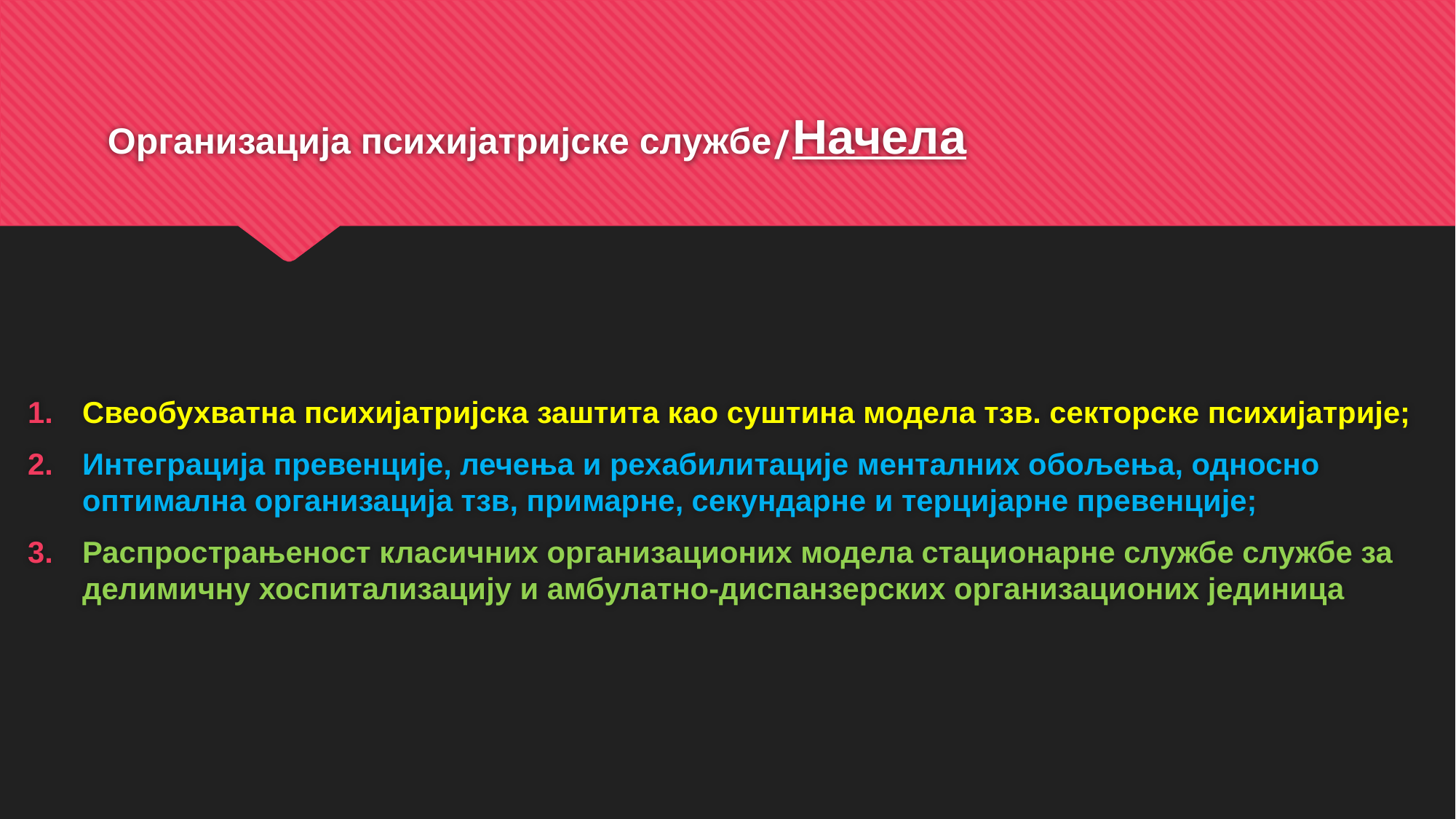

# Организација психијатријске службе/Начела
Свеобухватна психијатријска заштита као суштина модела тзв. секторске психијатрије;
Интеграција превенције, лечења и рехабилитације менталних обољења, односно оптимална организација тзв, примарне, секундарне и терцијарне превенције;
Распрострањеност класичних организационих модела стационарне службе службе за делимичну хоспитализацију и амбулатно-диспанзерских организационих јединица